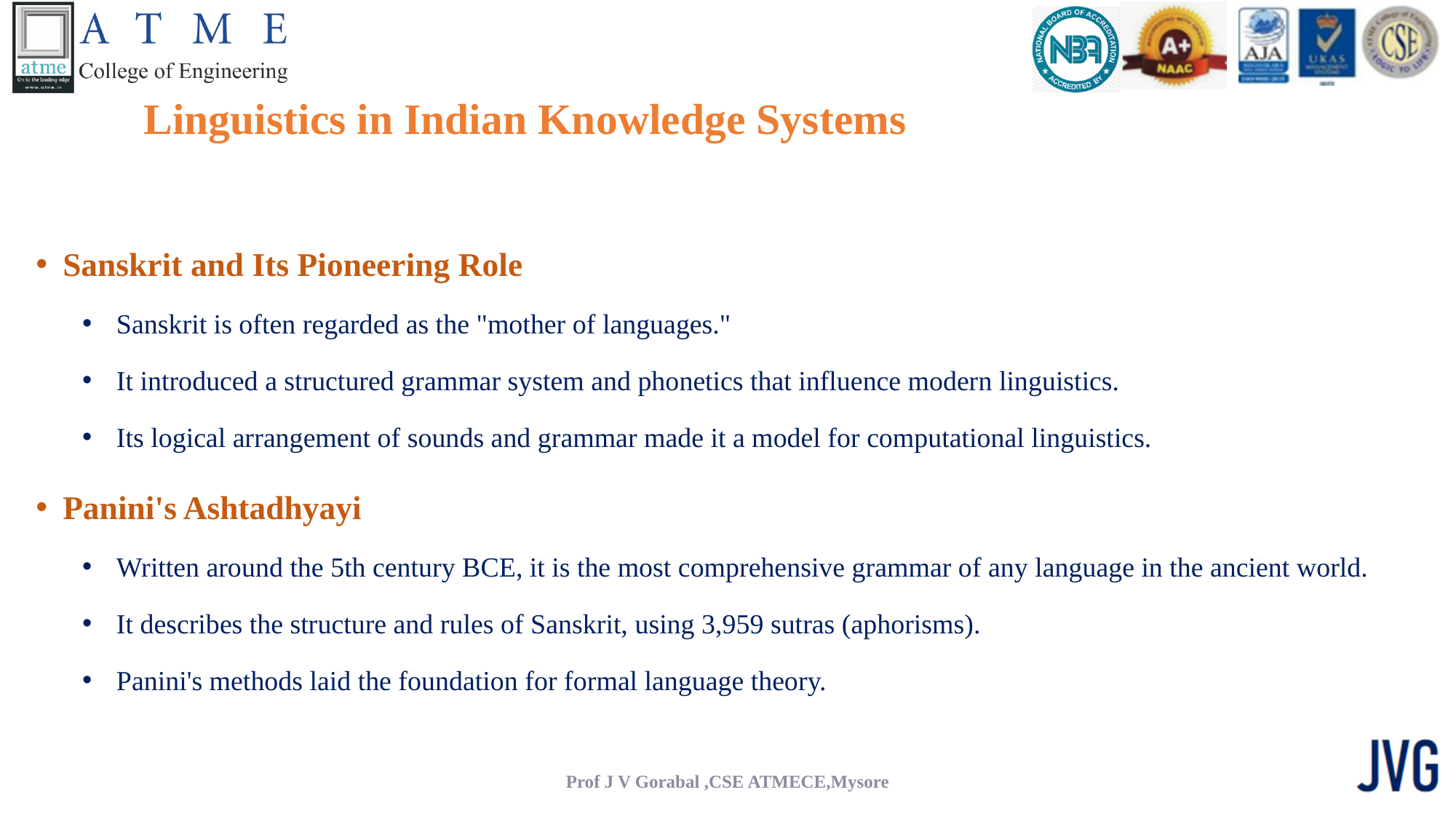

# Linguistics in Indian Knowledge Systems
Sanskrit and Its Pioneering Role
Sanskrit is often regarded as the "mother of languages."
It introduced a structured grammar system and phonetics that influence modern linguistics.
Its logical arrangement of sounds and grammar made it a model for computational linguistics.
Panini's Ashtadhyayi
Written around the 5th century BCE, it is the most comprehensive grammar of any language in the ancient world.
It describes the structure and rules of Sanskrit, using 3,959 sutras (aphorisms).
Panini's methods laid the foundation for formal language theory.

Prof J V Gorabal ,CSE ATMECE,Mysore